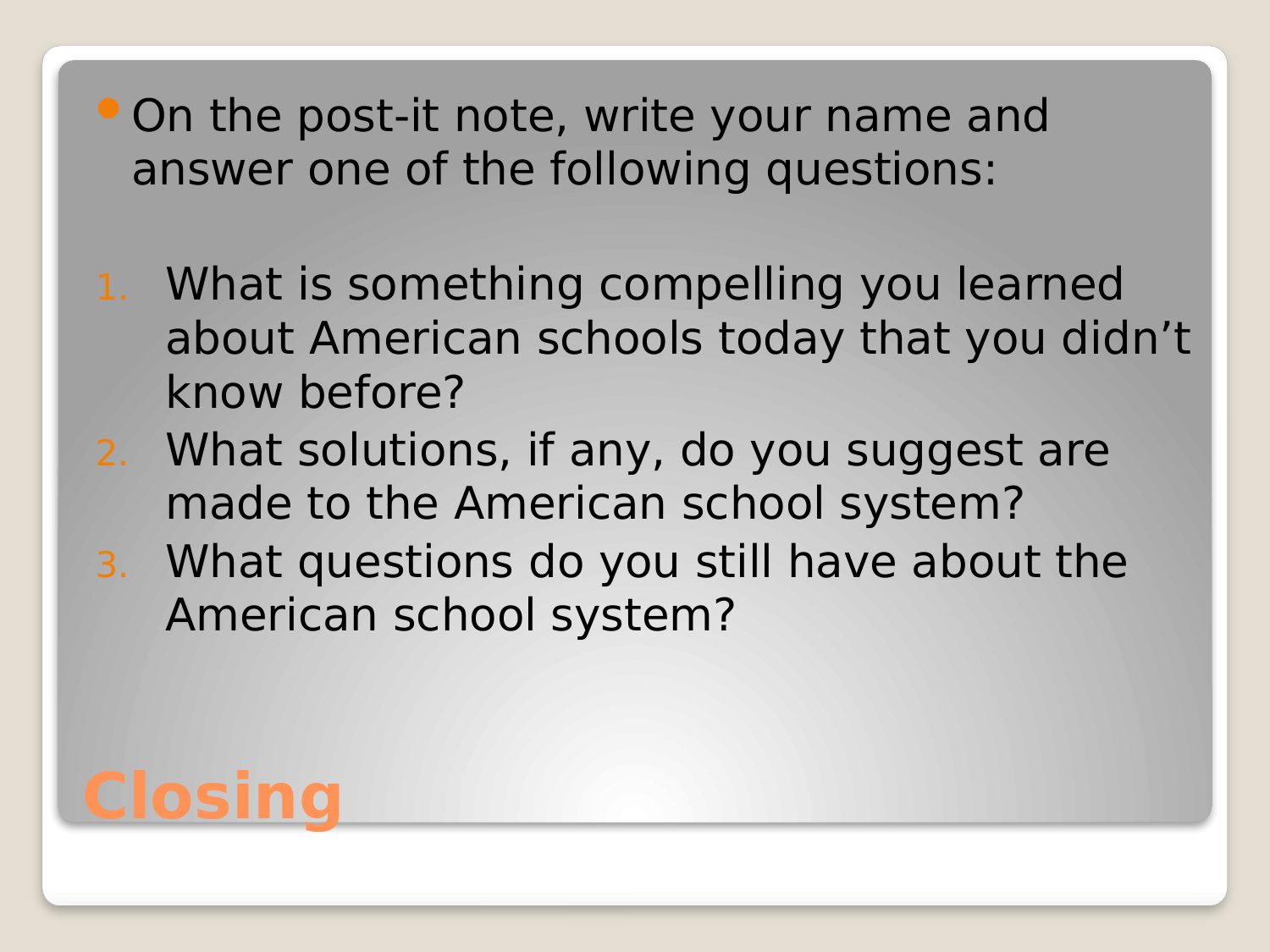

On the post-it note, write your name and answer one of the following questions:

What is something compelling you learned about American schools today that you didn’t know before?
What solutions, if any, do you suggest are made to the American school system?
What questions do you still have about the American school system?
# Closing